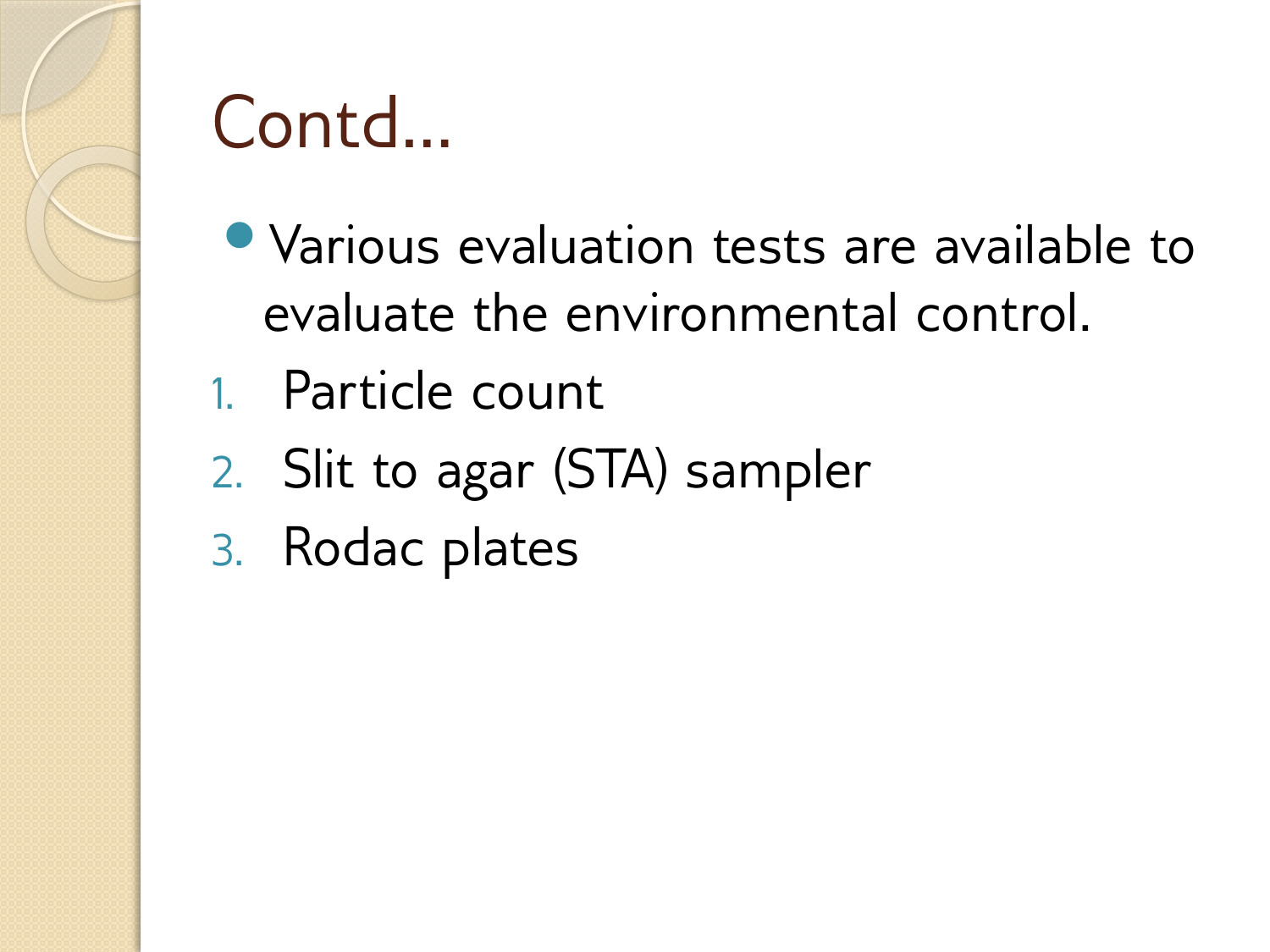

# Contd…
Various evaluation tests are available to evaluate the environmental control.
Particle count
Slit to agar (STA) sampler
Rodac plates